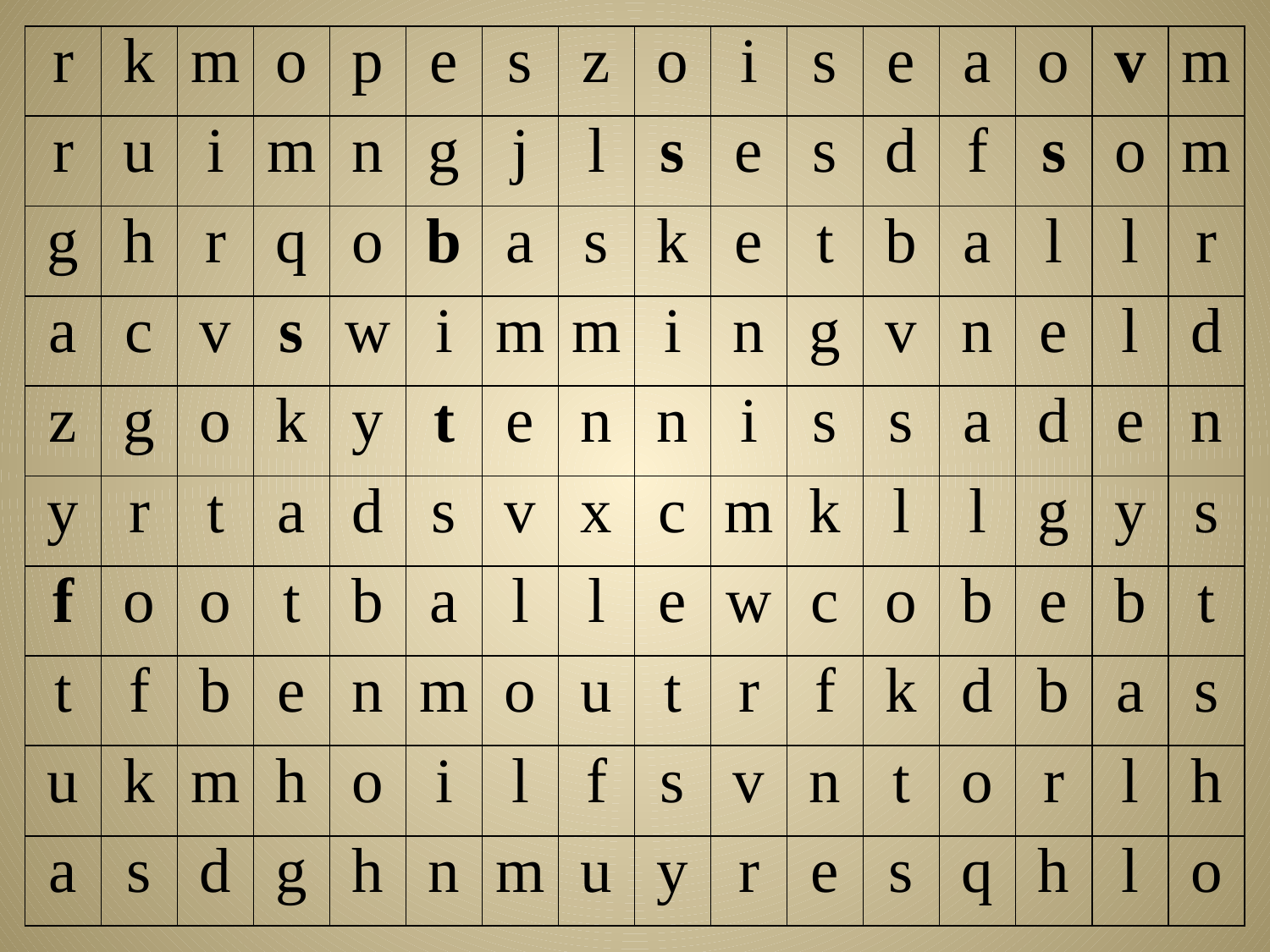

| r | k | m | o | p | e | s | z | o | i | s | e | a | o | v | m |
| --- | --- | --- | --- | --- | --- | --- | --- | --- | --- | --- | --- | --- | --- | --- | --- |
| r | u | i | m | n | g | j | l | s | e | s | d | f | s | o | m |
| g | h | r | q | o | b | a | s | k | e | t | b | a | l | l | r |
| a | c | v | s | w | i | m | m | i | n | g | v | n | e | l | d |
| z | g | o | k | y | t | e | n | n | i | s | s | a | d | e | n |
| y | r | t | a | d | s | v | x | c | m | k | l | l | g | y | s |
| f | o | o | t | b | a | l | l | e | w | c | o | b | e | b | t |
| t | f | b | e | n | m | o | u | t | r | f | k | d | b | a | s |
| u | k | m | h | o | i | l | f | s | v | n | t | o | r | l | h |
| a | s | d | g | h | n | m | u | y | r | e | s | q | h | l | o |